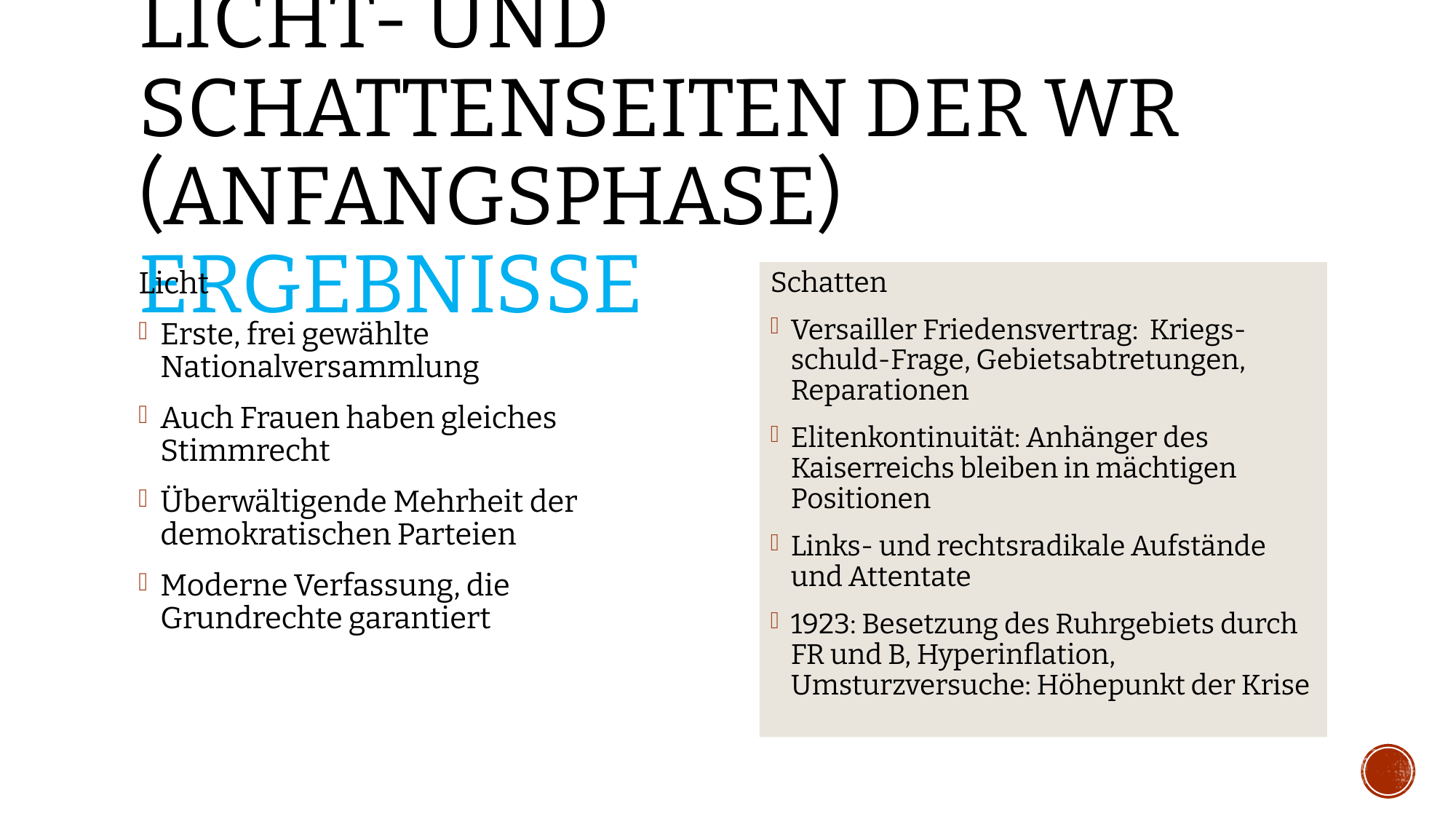

# Licht- und Schattenseiten der WR (Anfangsphase) Ergebnisse
Licht
Erste, frei gewählte Nationalversammlung
Auch Frauen haben gleiches Stimmrecht
Überwältigende Mehrheit der demokratischen Parteien
Moderne Verfassung, die Grundrechte garantiert
Schatten
Versailler Friedensvertrag:  Kriegs-schuld-Frage, Gebietsabtretungen, Reparationen
Elitenkontinuität: Anhänger des Kaiserreichs bleiben in mächtigen Positionen
Links- und rechtsradikale Aufstände und Attentate
1923: Besetzung des Ruhrgebiets durch FR und B, Hyperinflation, Umsturzversuche: Höhepunkt der Krise